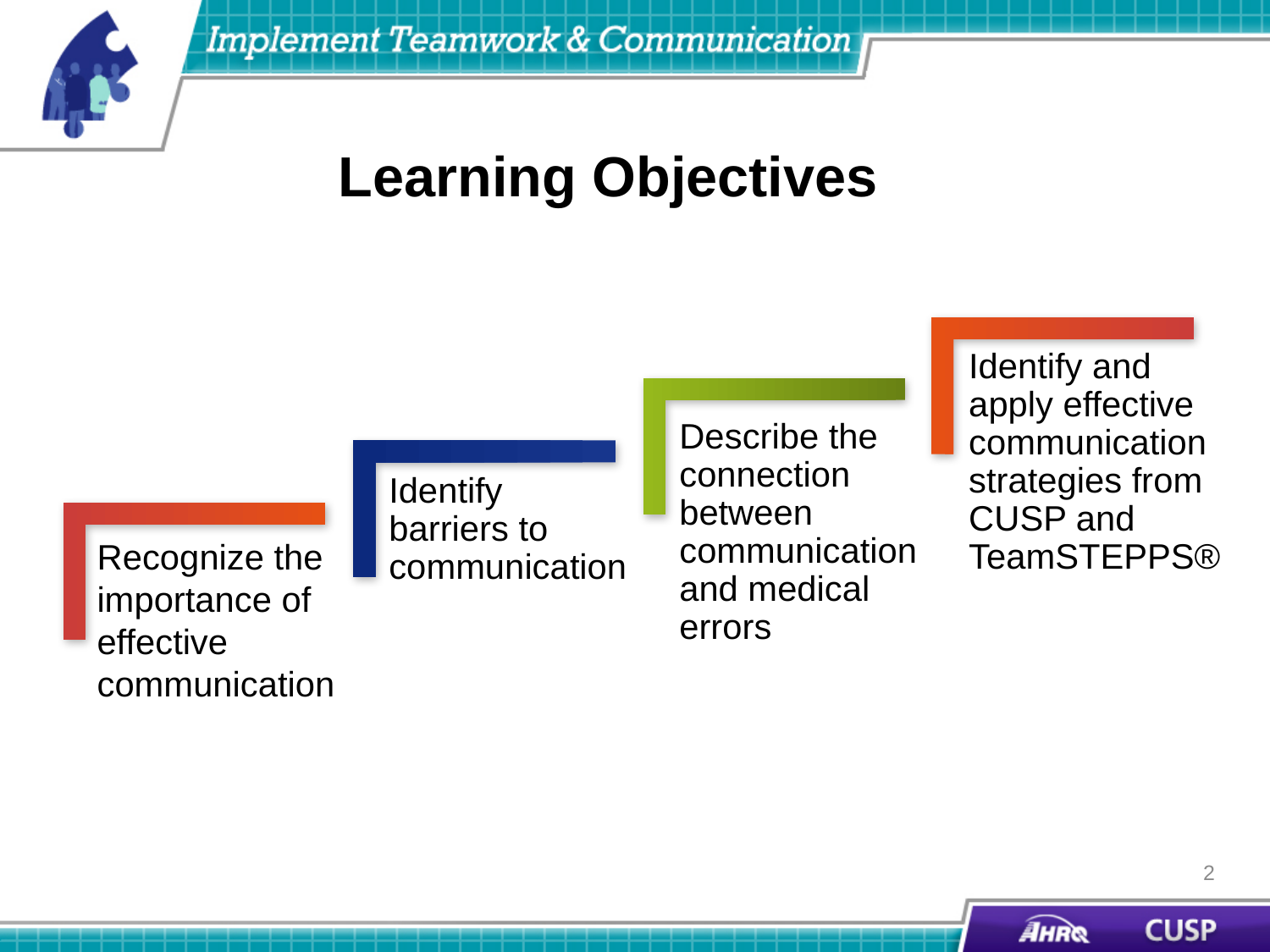

# Learning Objectives

Identify and apply effective communication strategies from CUSP and TeamSTEPPS®

Describe the connection between communication and medical errors
Identify
barriers to communication

Recognize the importance of effective communication
2